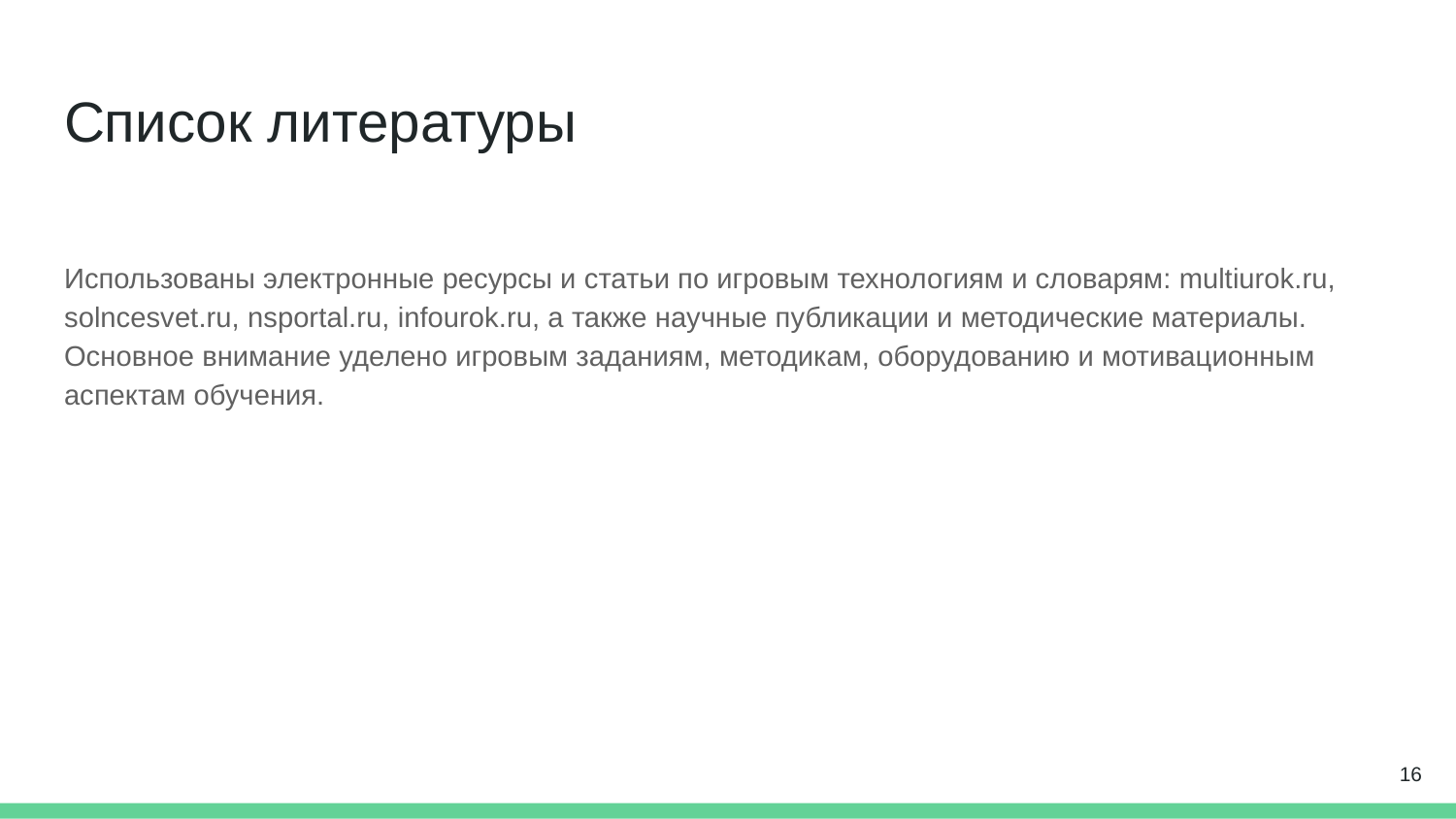

# Список литературы
Использованы электронные ресурсы и статьи по игровым технологиям и словарям: multiurok.ru, solncesvet.ru, nsportal.ru, infourok.ru, а также научные публикации и методические материалы. Основное внимание уделено игровым заданиям, методикам, оборудованию и мотивационным аспектам обучения.
16